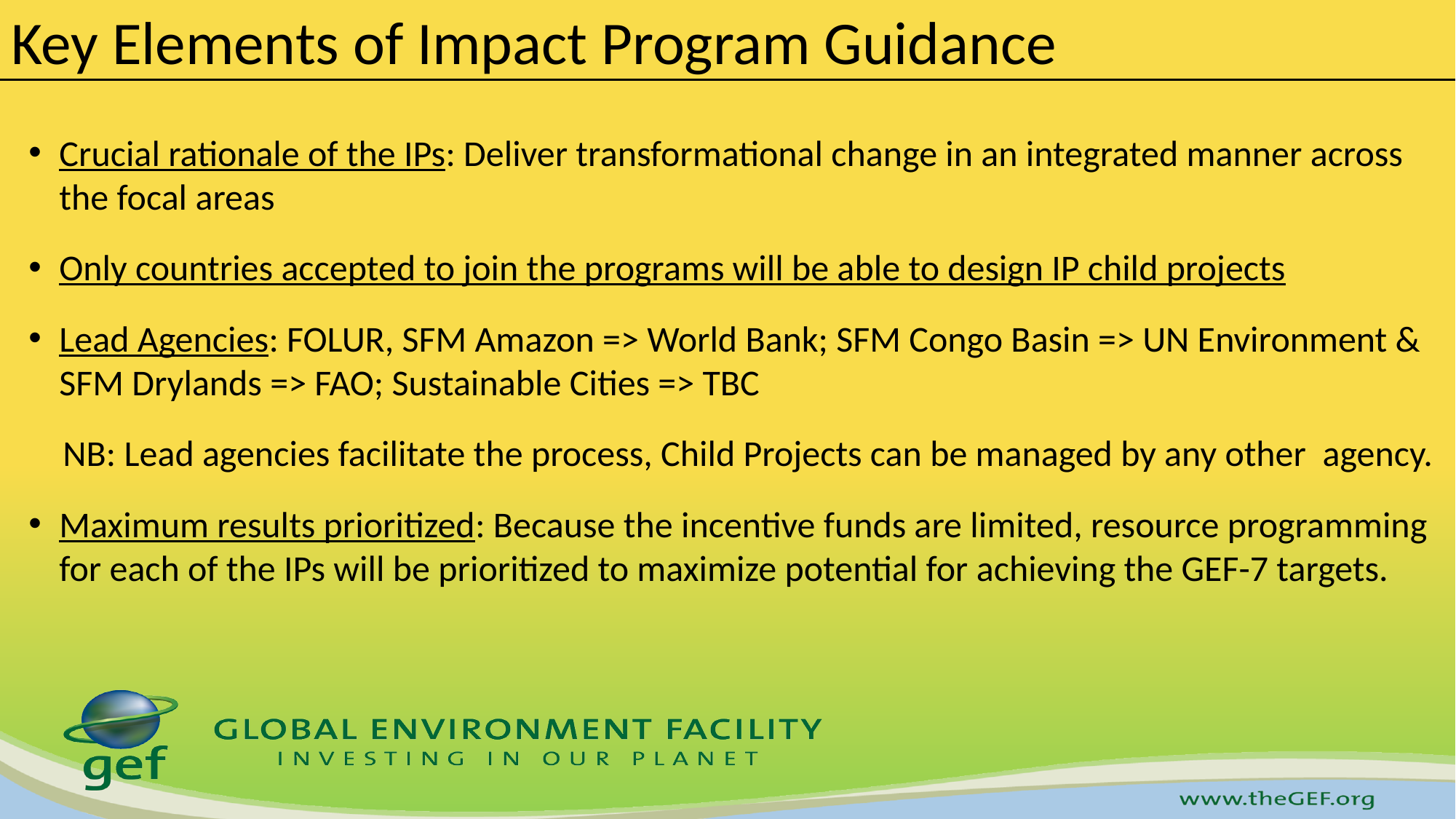

# Key Elements of Impact Program Guidance
Crucial rationale of the IPs: Deliver transformational change in an integrated manner across the focal areas
Only countries accepted to join the programs will be able to design IP child projects
Lead Agencies: FOLUR, SFM Amazon => World Bank; SFM Congo Basin => UN Environment & SFM Drylands => FAO; Sustainable Cities => TBC
NB: Lead agencies facilitate the process, Child Projects can be managed by any other  agency.
Maximum results prioritized: Because the incentive funds are limited, resource programming for each of the IPs will be prioritized to maximize potential for achieving the GEF-7 targets.